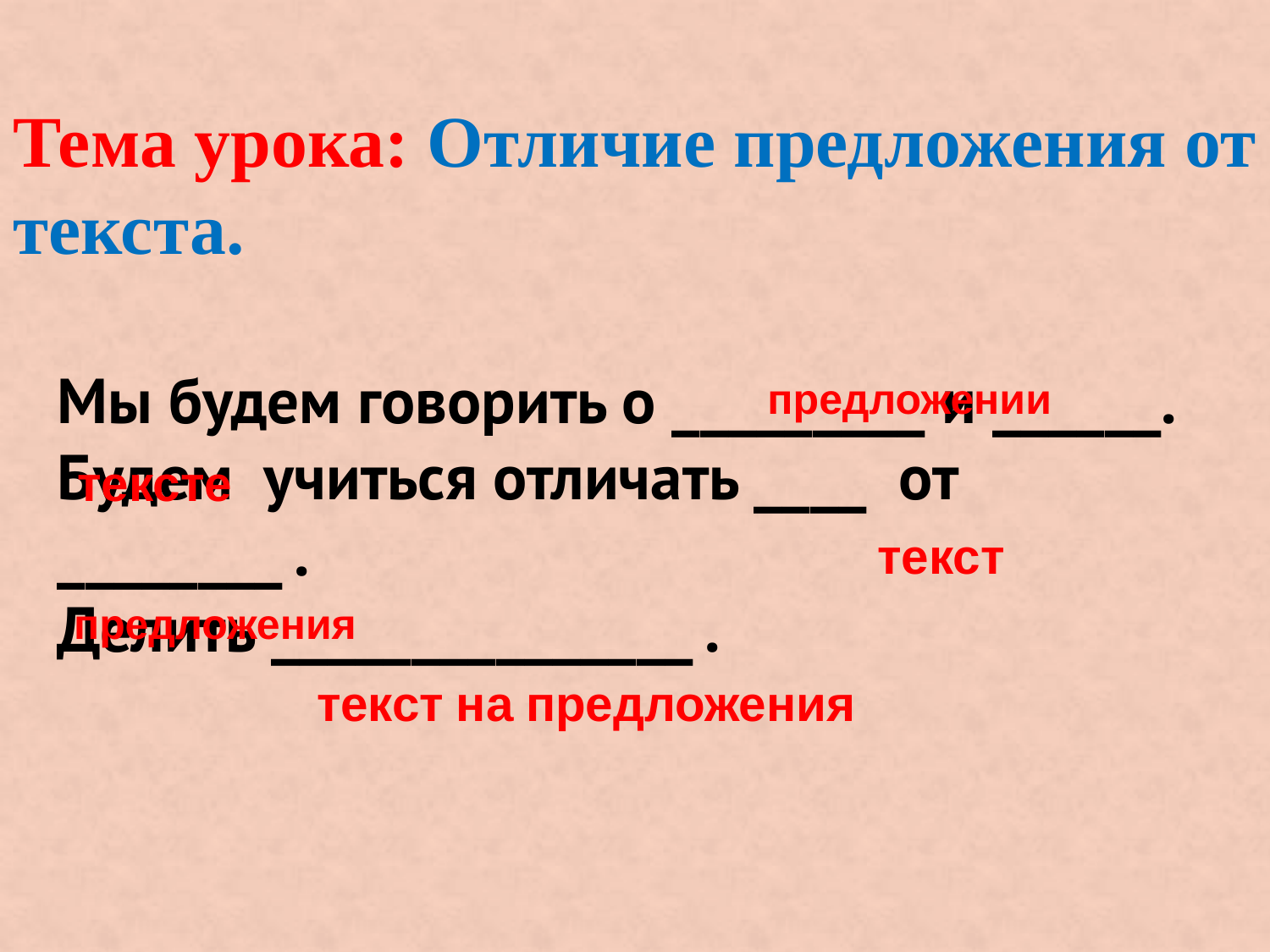

# Тема урока: Отличие предложения от текста.

Мы будем говорить о _________ и ______.
Будем  учиться отличать ____  от
________ .
Делить _______________ .

предложении
тексте
текст
предложения
текст на предложения